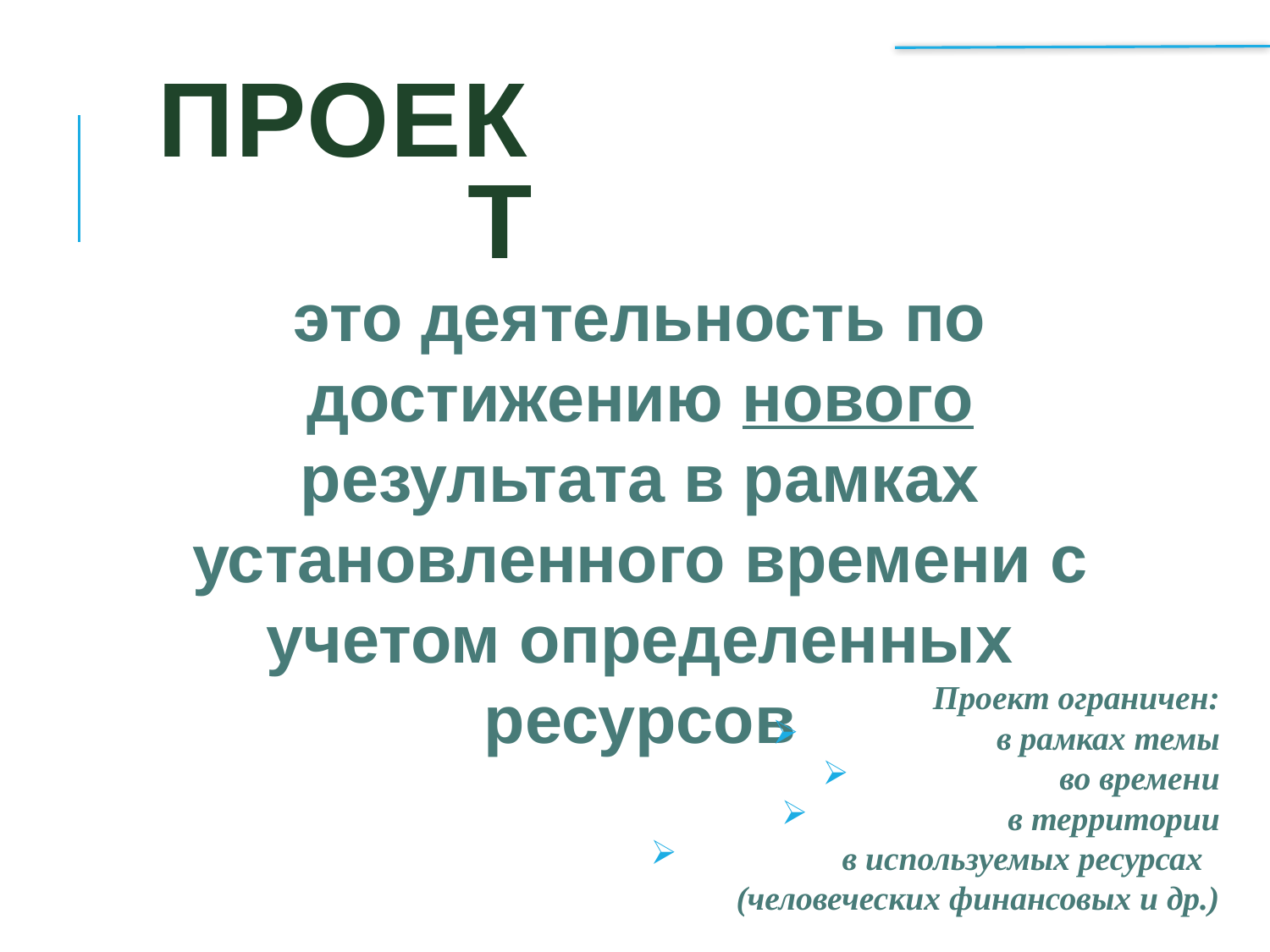

# Проект
это деятельность по достижению нового результата в рамках установленного времени с учетом определенных ресурсов
Проект ограничен:
в рамках темы
во времени
в территории
в используемых ресурсах
(человеческих финансовых и др.)